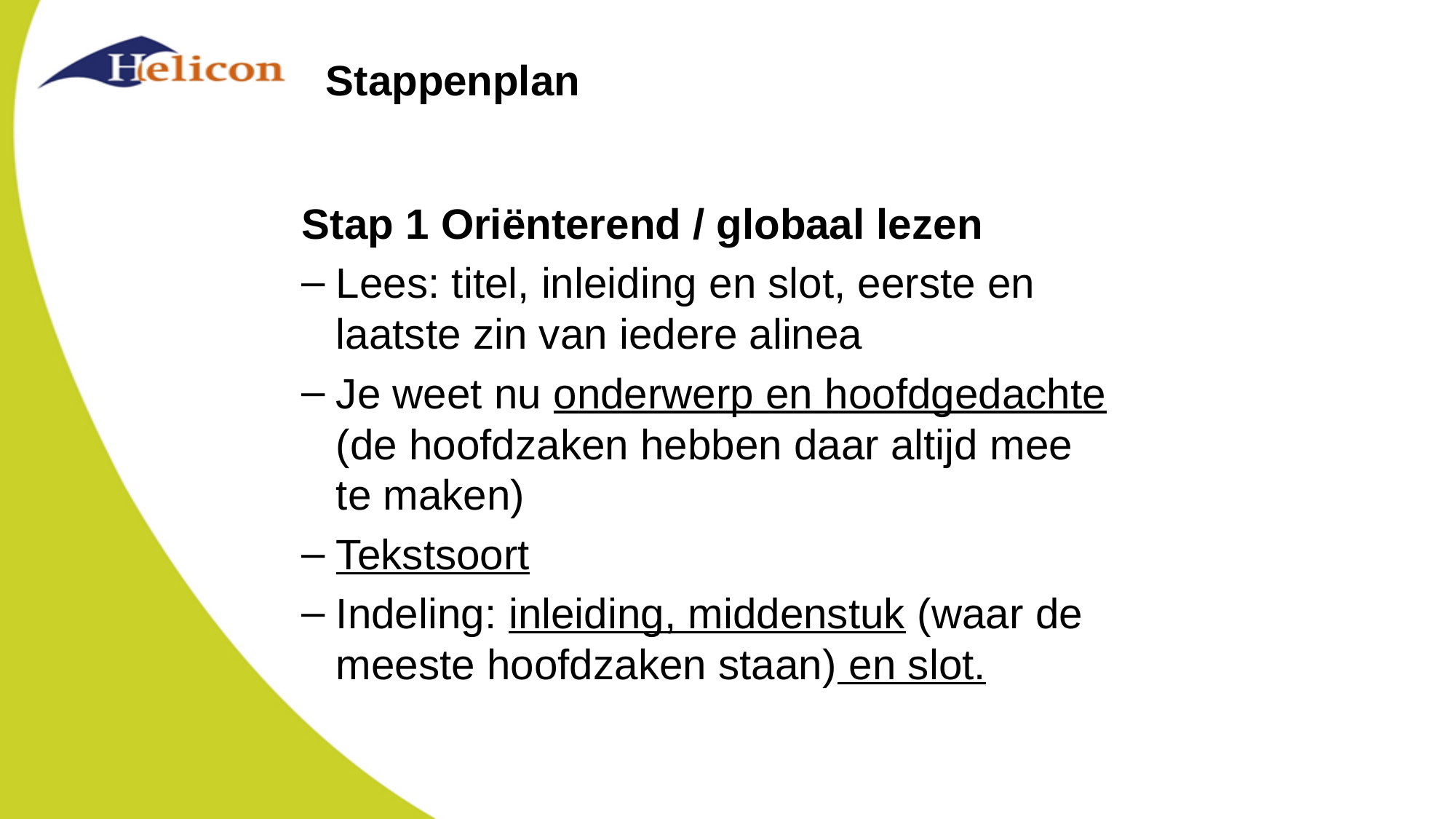

# Stappenplan
Stap 1 Oriënterend / globaal lezen
Lees: titel, inleiding en slot, eerste en laatste zin van iedere alinea
Je weet nu onderwerp en hoofdgedachte (de hoofdzaken hebben daar altijd mee te maken)
Tekstsoort
Indeling: inleiding, middenstuk (waar de meeste hoofdzaken staan) en slot.